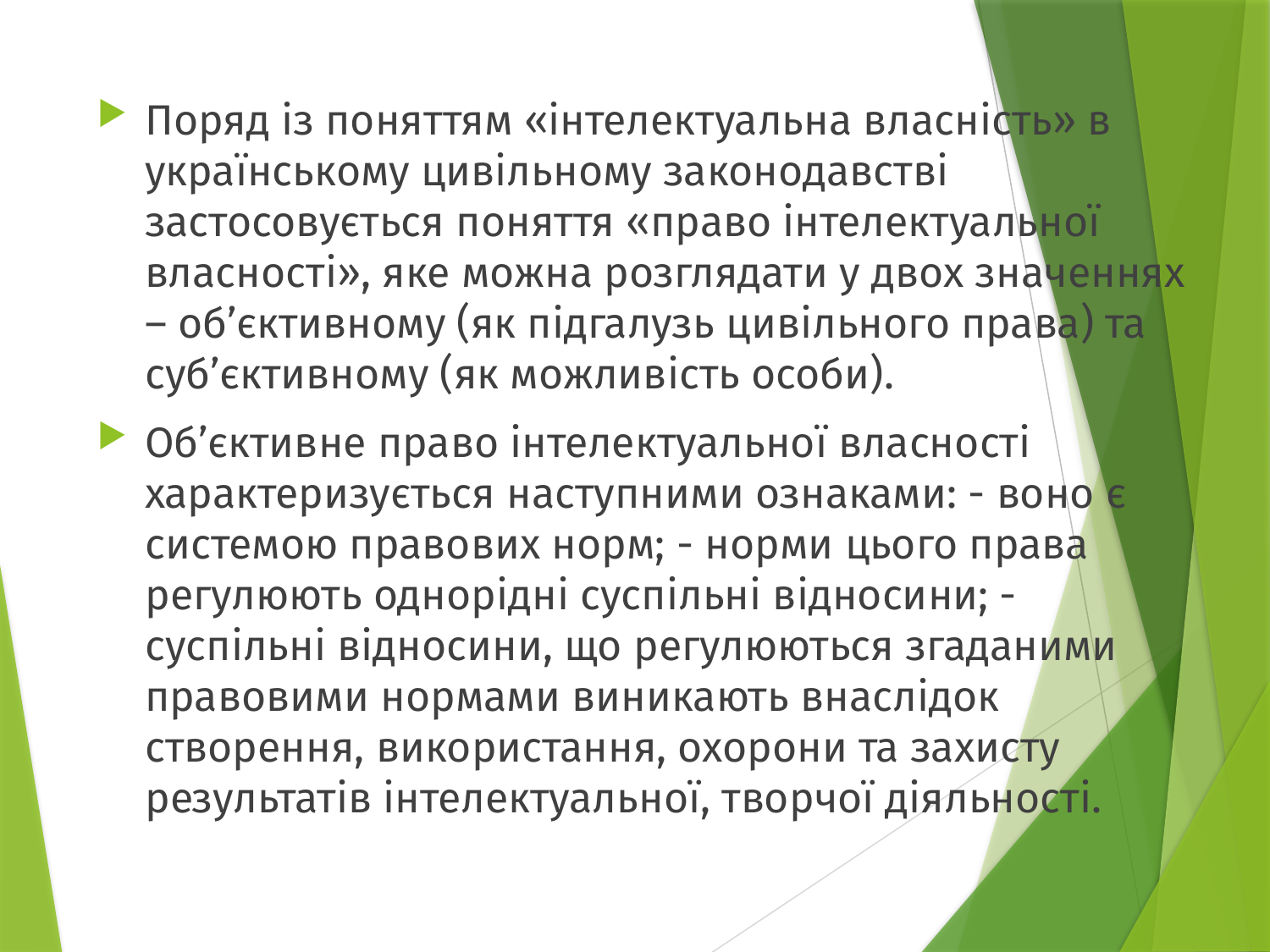

Поряд із поняттям «інтелектуальна власність» в українському цивільному законодавстві застосовується поняття «право інтелектуальної власності», яке можна розглядати у двох значеннях – об’єктивному (як підгалузь цивільного права) та суб’єктивному (як можливість особи).
Об’єктивне право інтелектуальної власності характеризується наступними ознаками: - воно є системою правових норм; - норми цього права регулюють однорідні суспільні відносини; - суспільні відносини, що регулюються згаданими правовими нормами виникають внаслідок створення, використання, охорони та захисту результатів інтелектуальної, творчої діяльності.